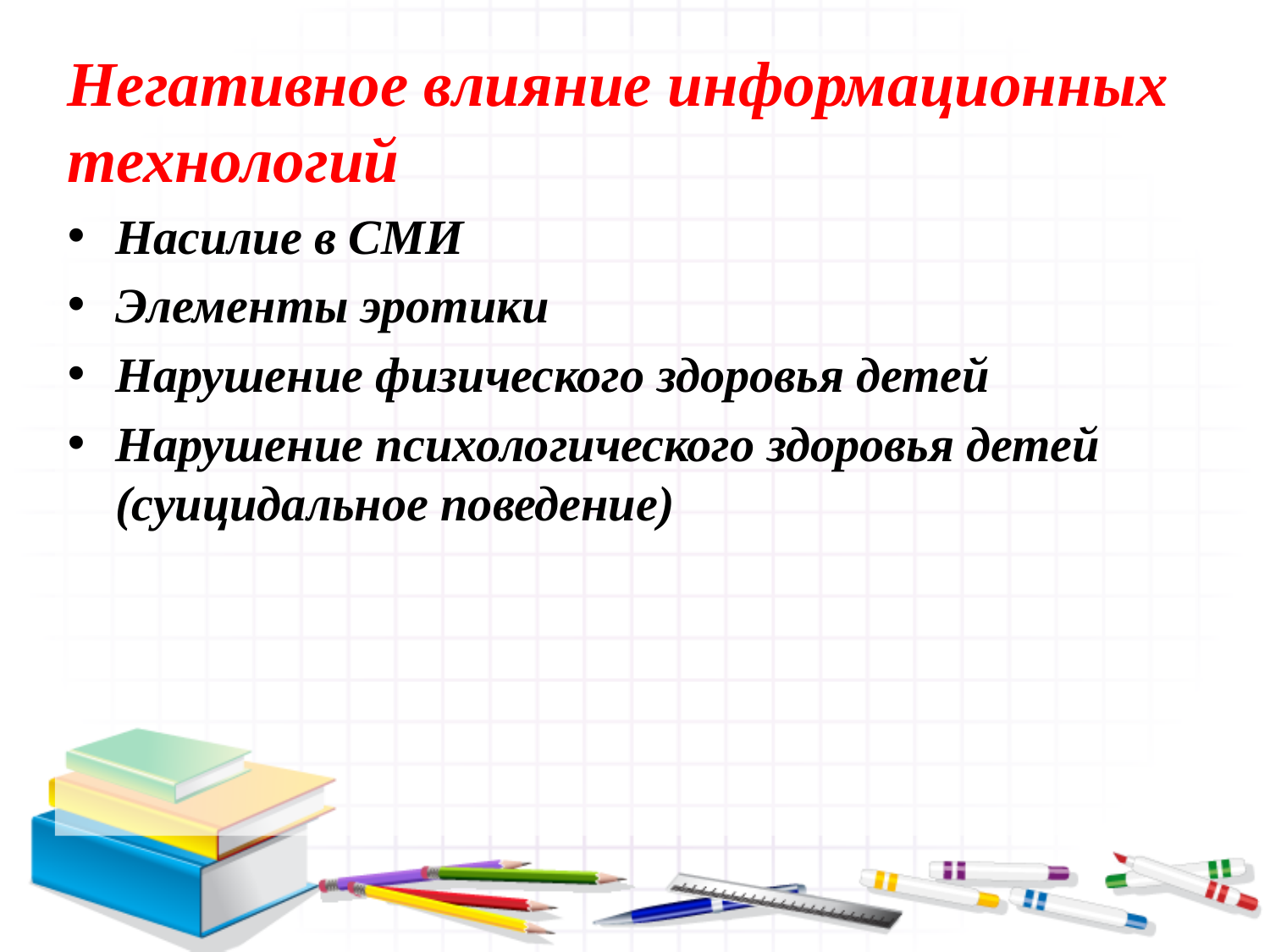

Негативное влияние информационных технологий
Насилие в СМИ
Элементы эротики
Нарушение физического здоровья детей
Нарушение психологического здоровья детей (суицидальное поведение)